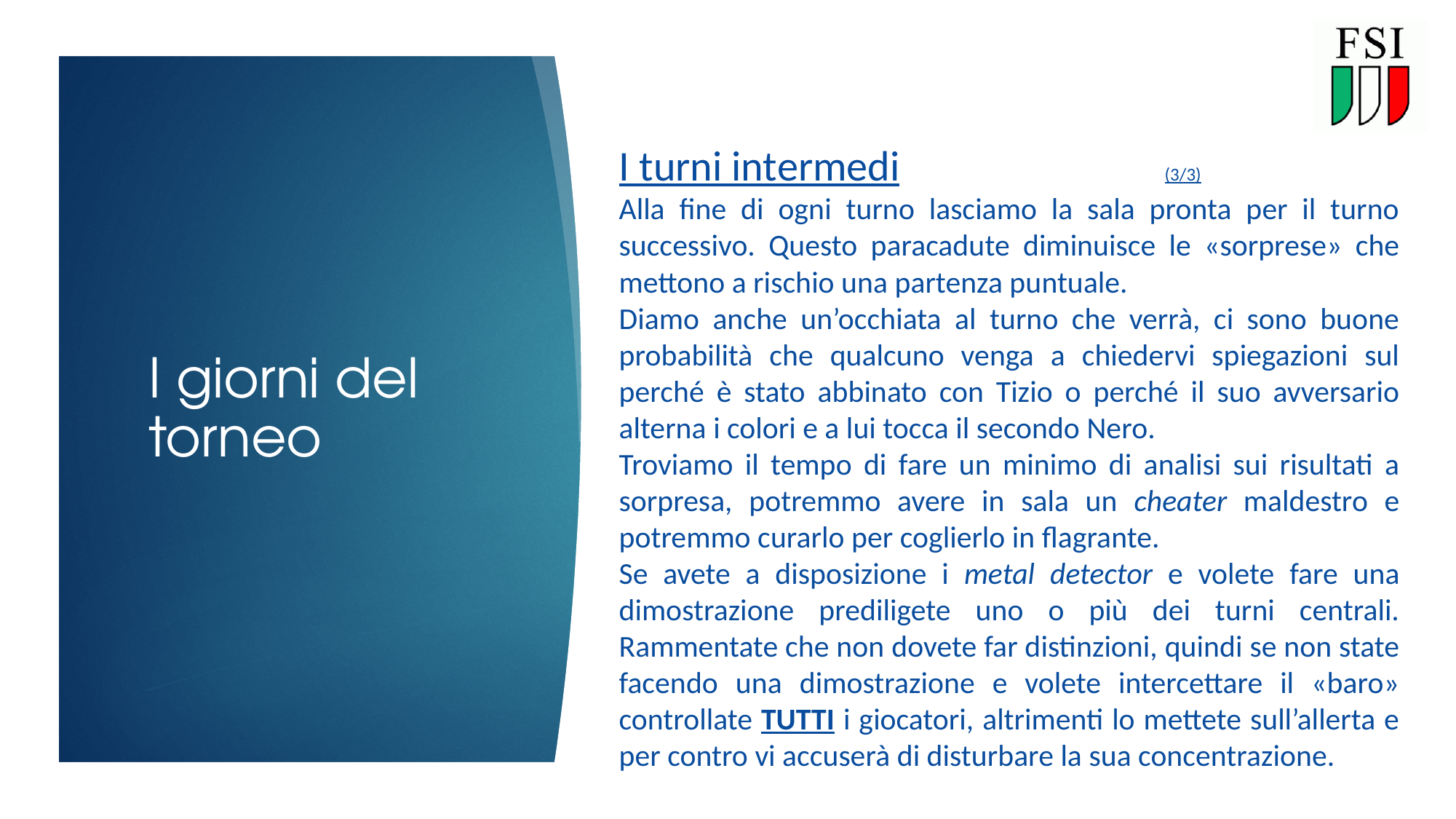

23
I turni intermedi			(3/3)
Alla fine di ogni turno lasciamo la sala pronta per il turno successivo. Questo paracadute diminuisce le «sorprese» che mettono a rischio una partenza puntuale.
Diamo anche un’occhiata al turno che verrà, ci sono buone probabilità che qualcuno venga a chiedervi spiegazioni sul perché è stato abbinato con Tizio o perché il suo avversario alterna i colori e a lui tocca il secondo Nero.
Troviamo il tempo di fare un minimo di analisi sui risultati a sorpresa, potremmo avere in sala un cheater maldestro e potremmo curarlo per coglierlo in flagrante.
Se avete a disposizione i metal detector e volete fare una dimostrazione prediligete uno o più dei turni centrali. Rammentate che non dovete far distinzioni, quindi se non state facendo una dimostrazione e volete intercettare il «baro» controllate tutti i giocatori, altrimenti lo mettete sull’allerta e per contro vi accuserà di disturbare la sua concentrazione.
# I giorni del torneo